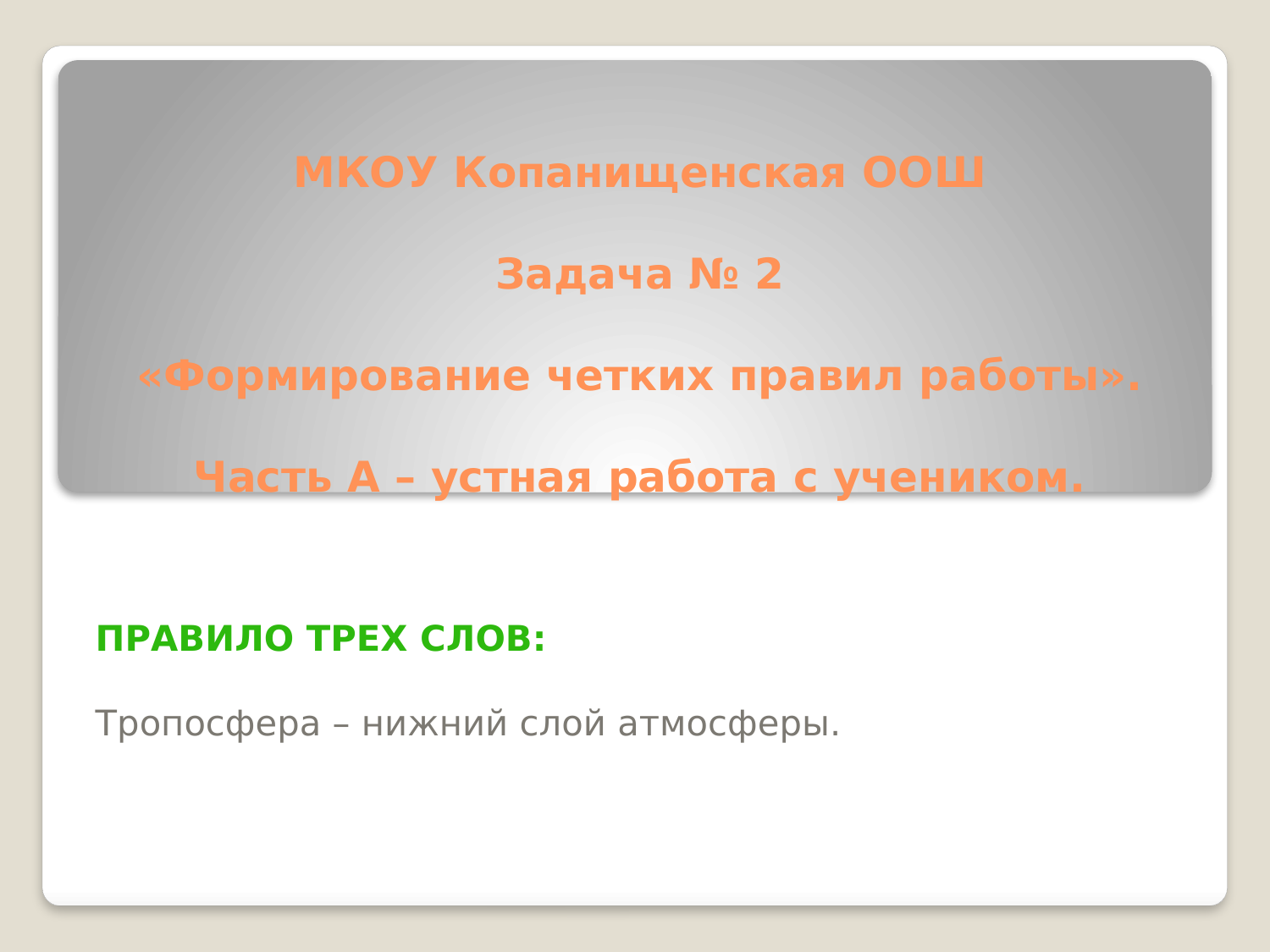

# МКОУ Копанищенская ООШ Задача № 2 «Формирование четких правил работы». Часть А – устная работа с учеником.
Правило трех слов:

Тропосфера – нижний слой атмосферы.